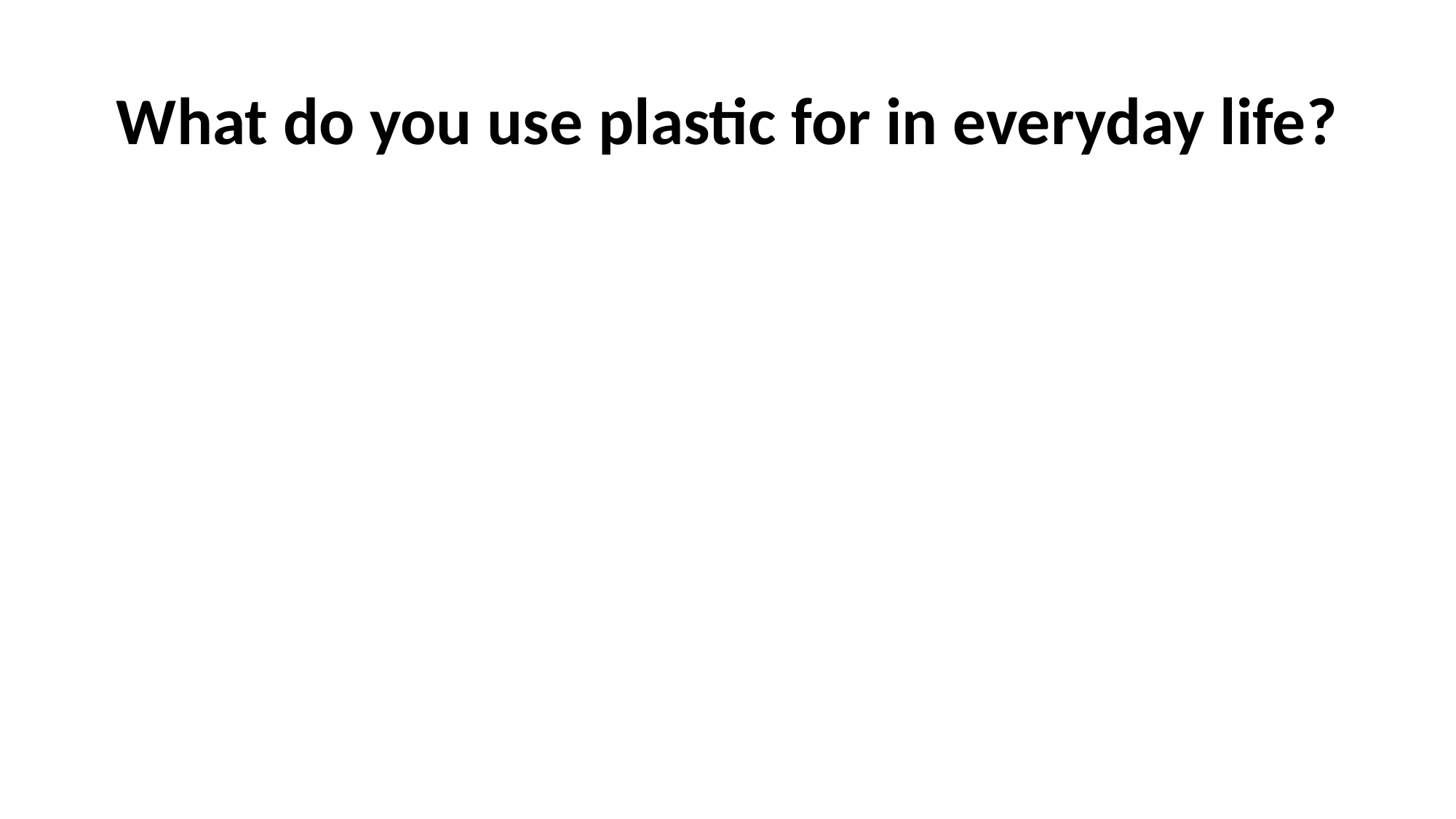

# What do you use plastic for in everyday life?